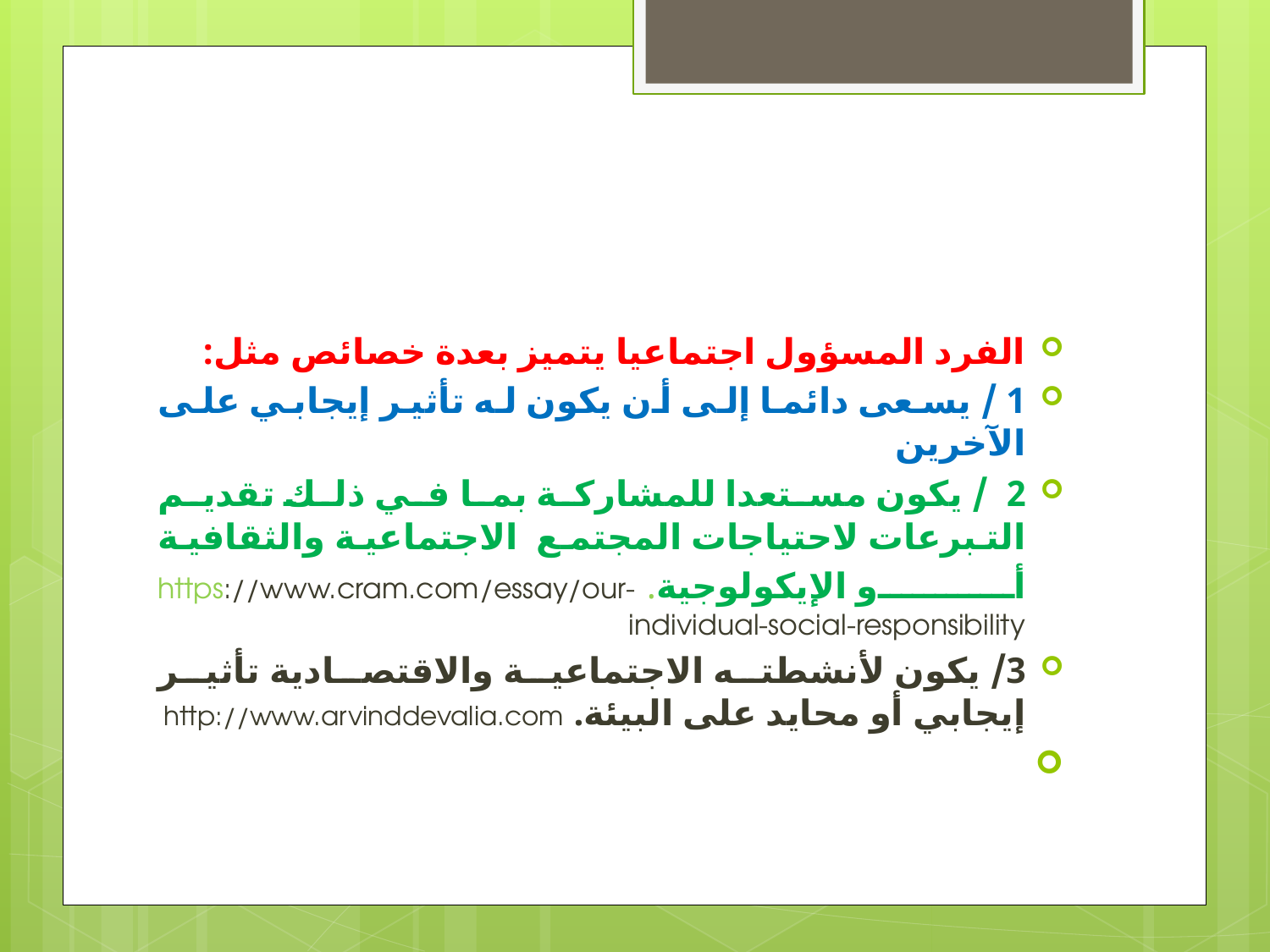

#
الفرد المسؤول اجتماعيا يتميز بعدة خصائص مثل:
1 / يسعى دائما إلى أن يكون له تأثير إيجابي على الآخرين
2  / يكون مستعدا للمشاركة بما في ذلك تقديم التبرعات لاحتياجات المجتمع  الاجتماعية والثقافية أو الإيكولوجية. https://www.cram.com/essay/our-individual-social-responsibility
3/ يكون لأنشطته الاجتماعية والاقتصادية تأثير إيجابي أو محايد على البيئة. http://www.arvinddevalia.com